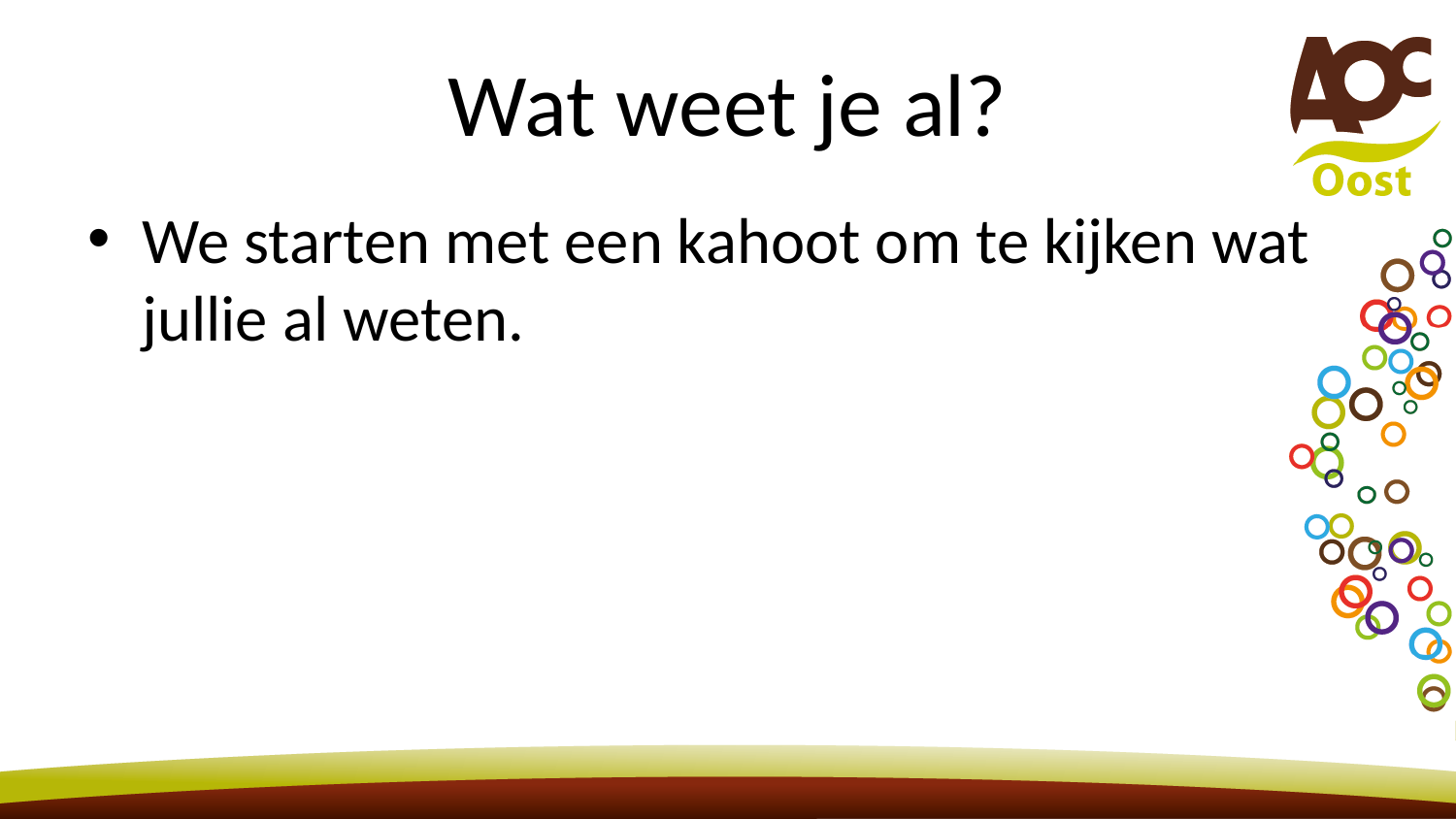

# Wat weet je al?
We starten met een kahoot om te kijken wat jullie al weten.